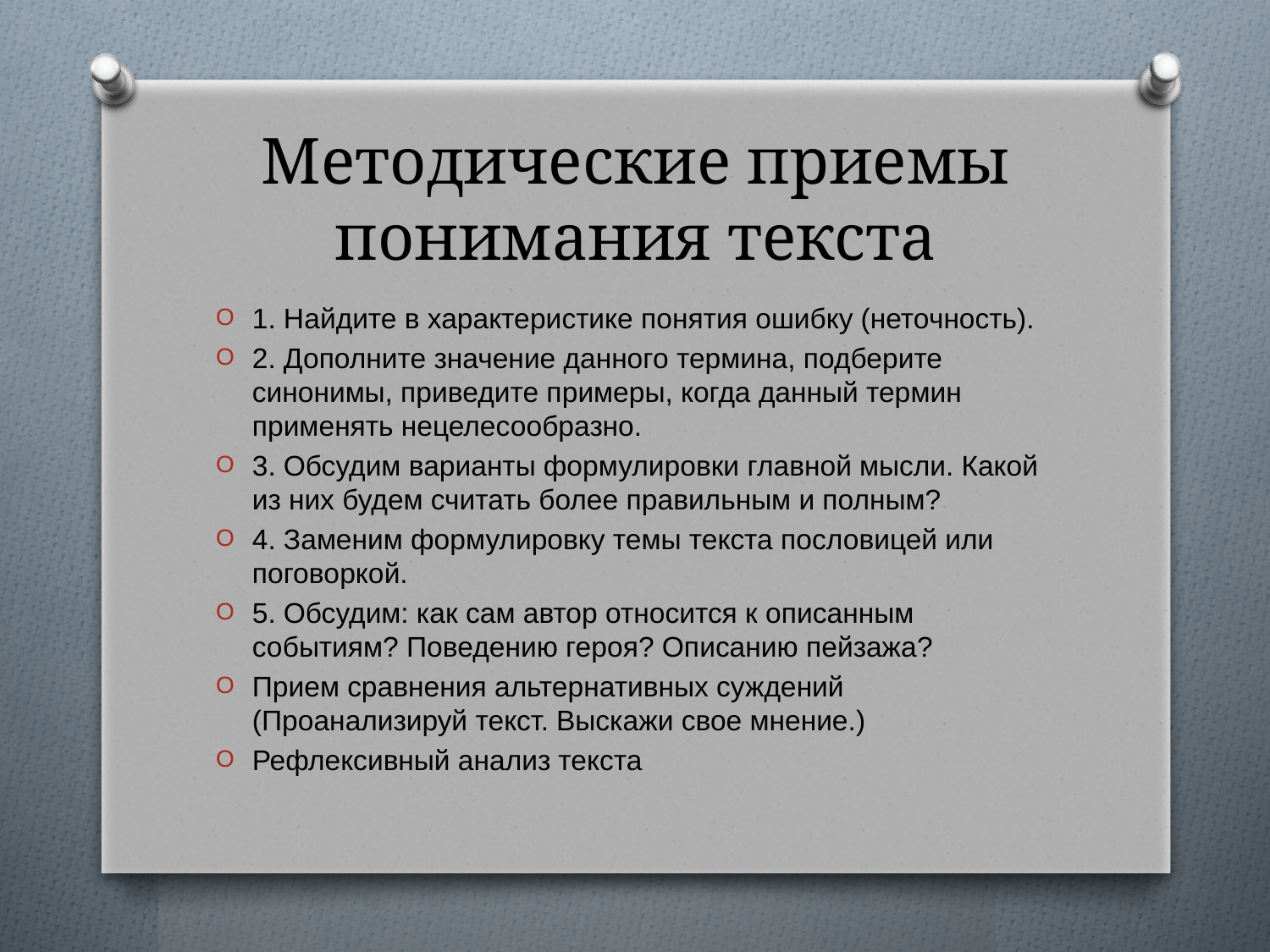

# Методические приемы понимания текста
1. Найдите в характеристике понятия ошибку (неточность).
2. Дополните значение данного термина, подберите синонимы, приведите примеры, когда данный термин применять нецелесообразно.
3. Обсудим варианты формулировки главной мысли. Какой из них будем считать более правильным и полным?
4. Заменим формулировку темы текста пословицей или поговоркой.
5. Обсудим: как сам автор относится к описанным событиям? Поведению героя? Описанию пейзажа?
Прием сравнения альтернативных суждений (Проанализируй текст. Выскажи свое мнение.)
Рефлексивный анализ текста